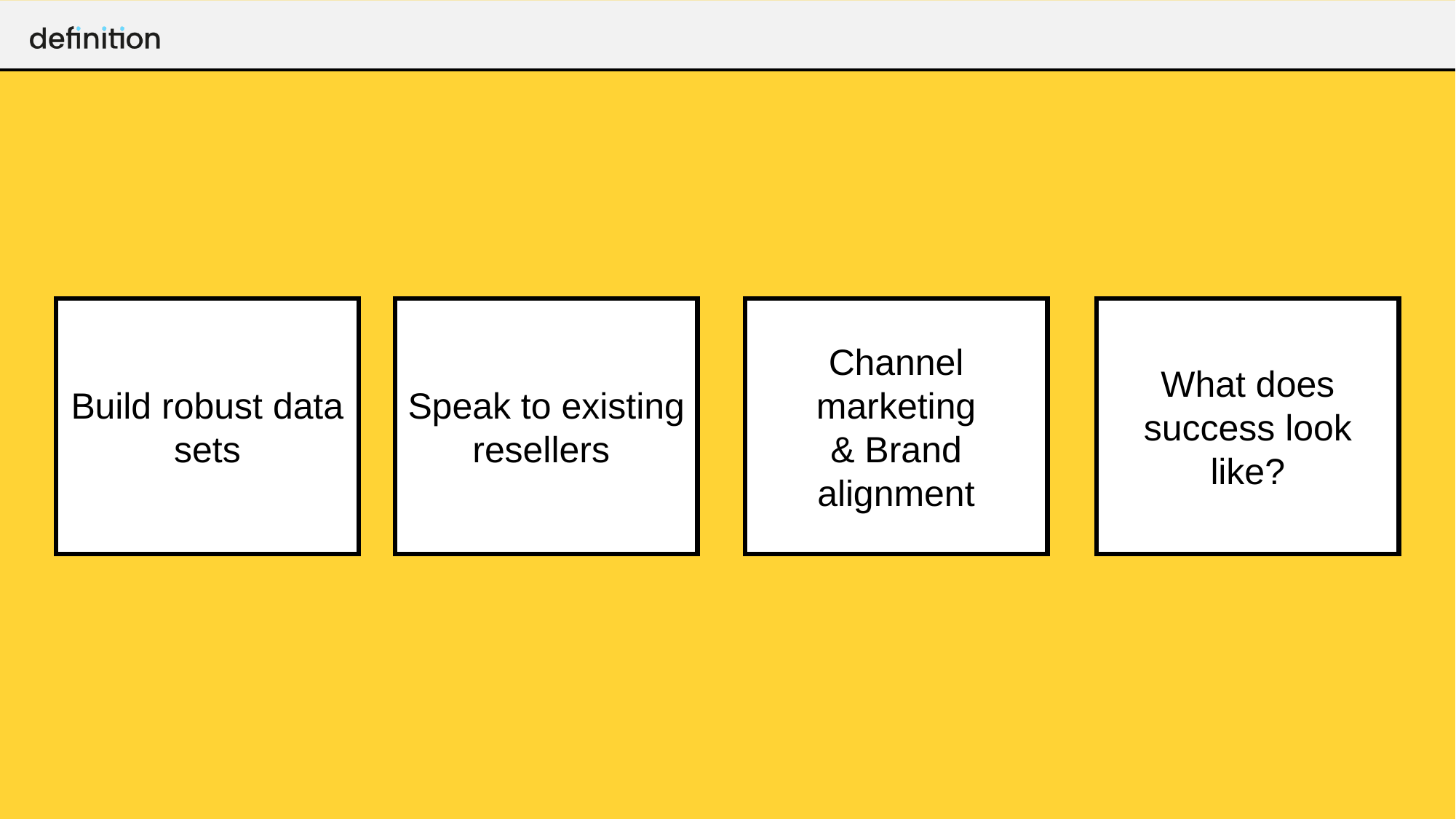

Build robust data sets
Speak to existing resellers
Channel marketing
& Brand alignment
What does success look like?